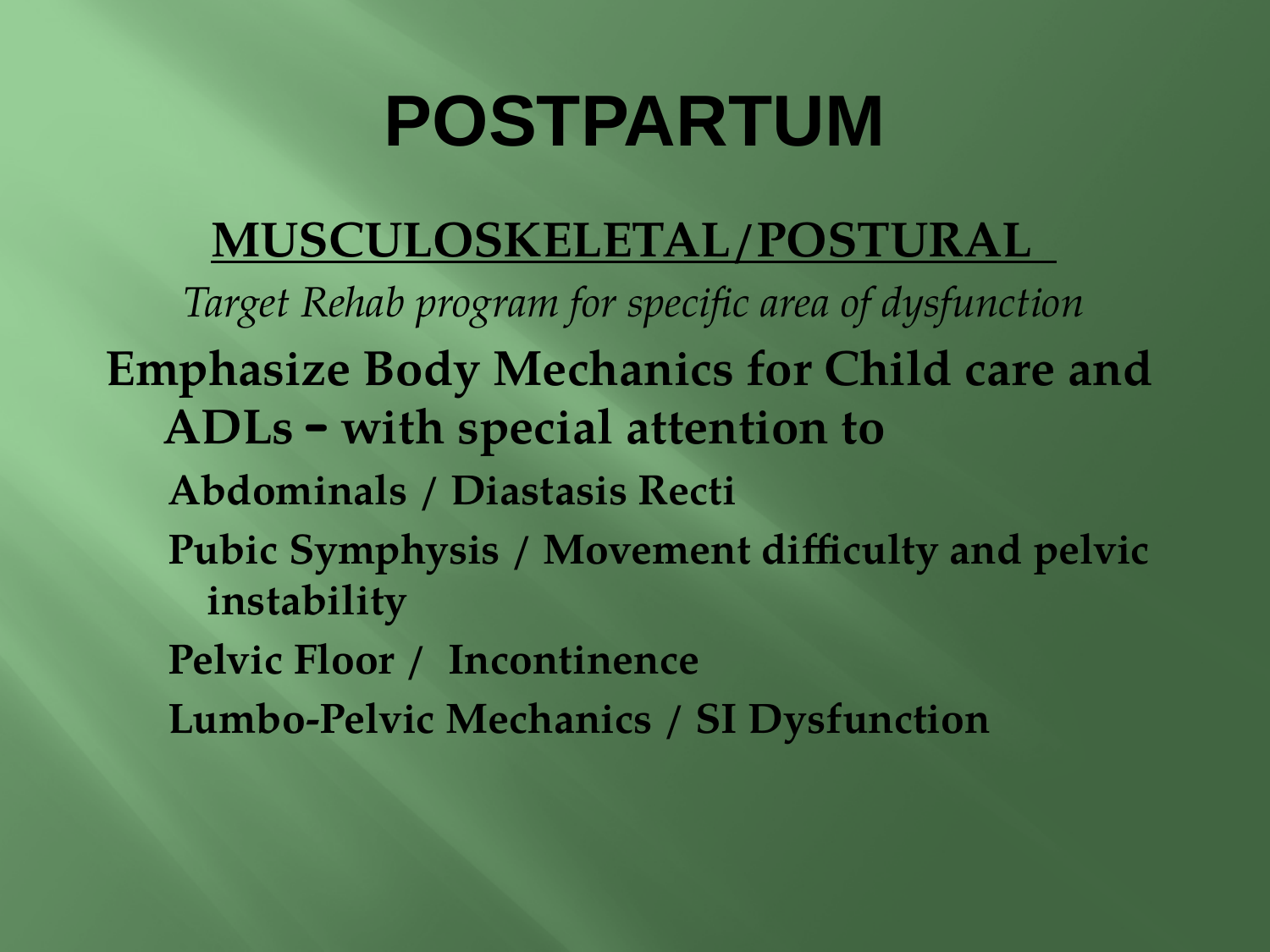

# POSTPARTUM
MUSCULOSKELETAL/POSTURAL
Target Rehab program for specific area of dysfunction
Emphasize Body Mechanics for Child care and ADLs – with special attention to
Abdominals / Diastasis Recti
Pubic Symphysis / Movement difficulty and pelvic instability
Pelvic Floor /  Incontinence
Lumbo-Pelvic Mechanics / SI Dysfunction